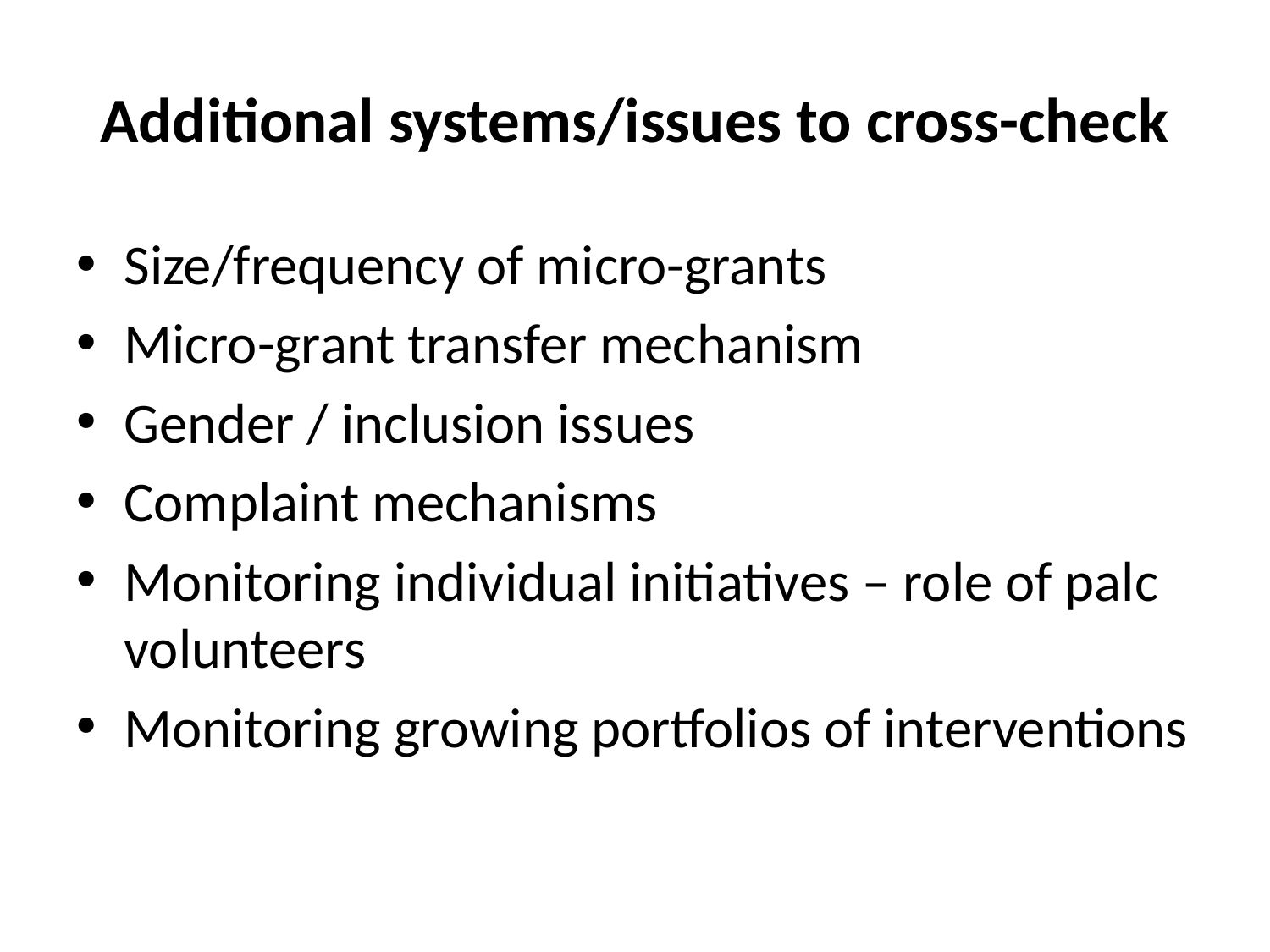

# Additional systems/issues to cross-check
Size/frequency of micro-grants
Micro-grant transfer mechanism
Gender / inclusion issues
Complaint mechanisms
Monitoring individual initiatives – role of palc volunteers
Monitoring growing portfolios of interventions